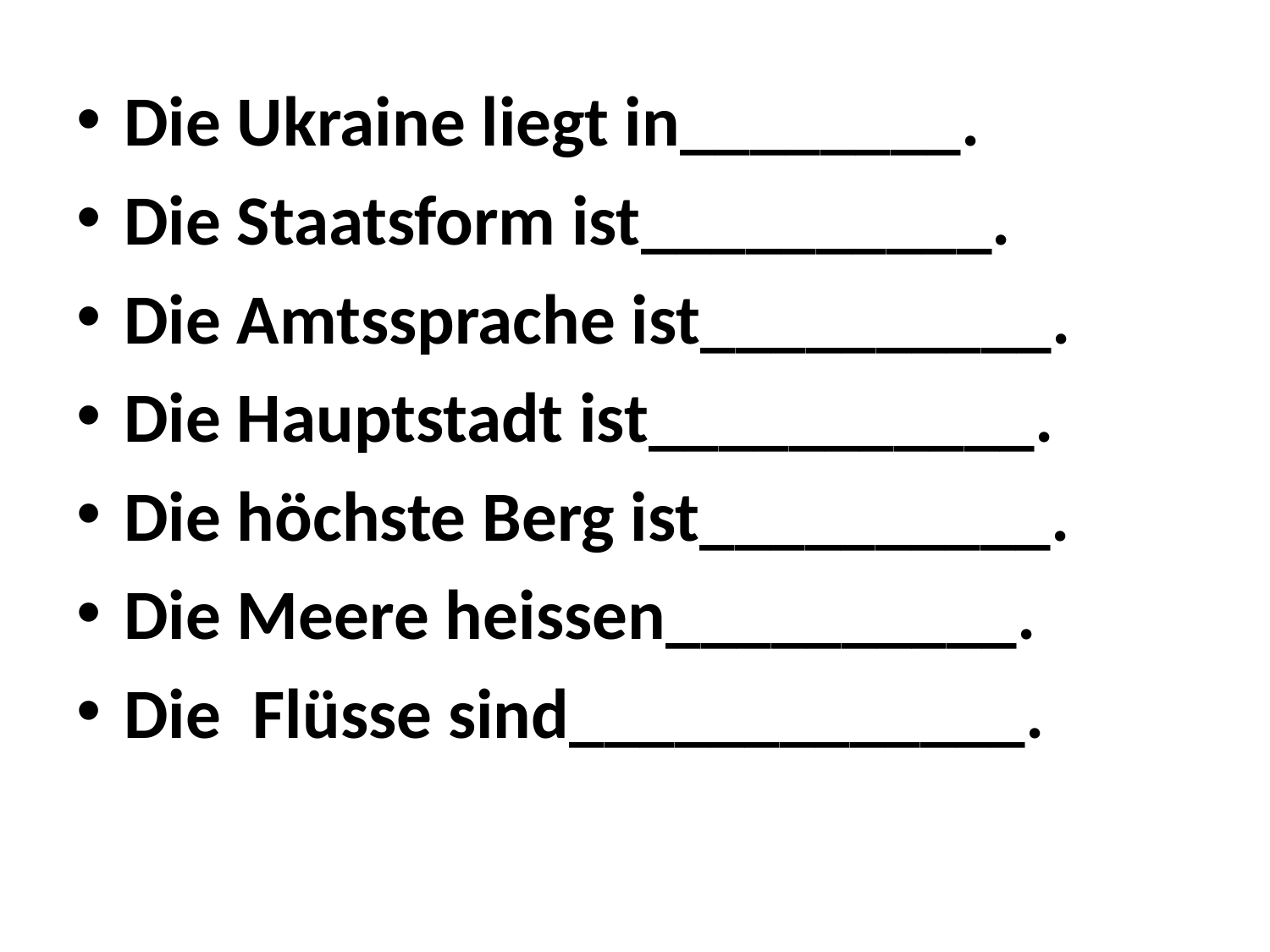

#
Die Ukraine liegt in________.
Die Staatsform ist__________.
Die Amtssprache ist__________.
Die Hauptstadt ist___________.
Die höchste Berg ist__________.
Die Meere heissen__________.
Die  Flüsse sind_____________.